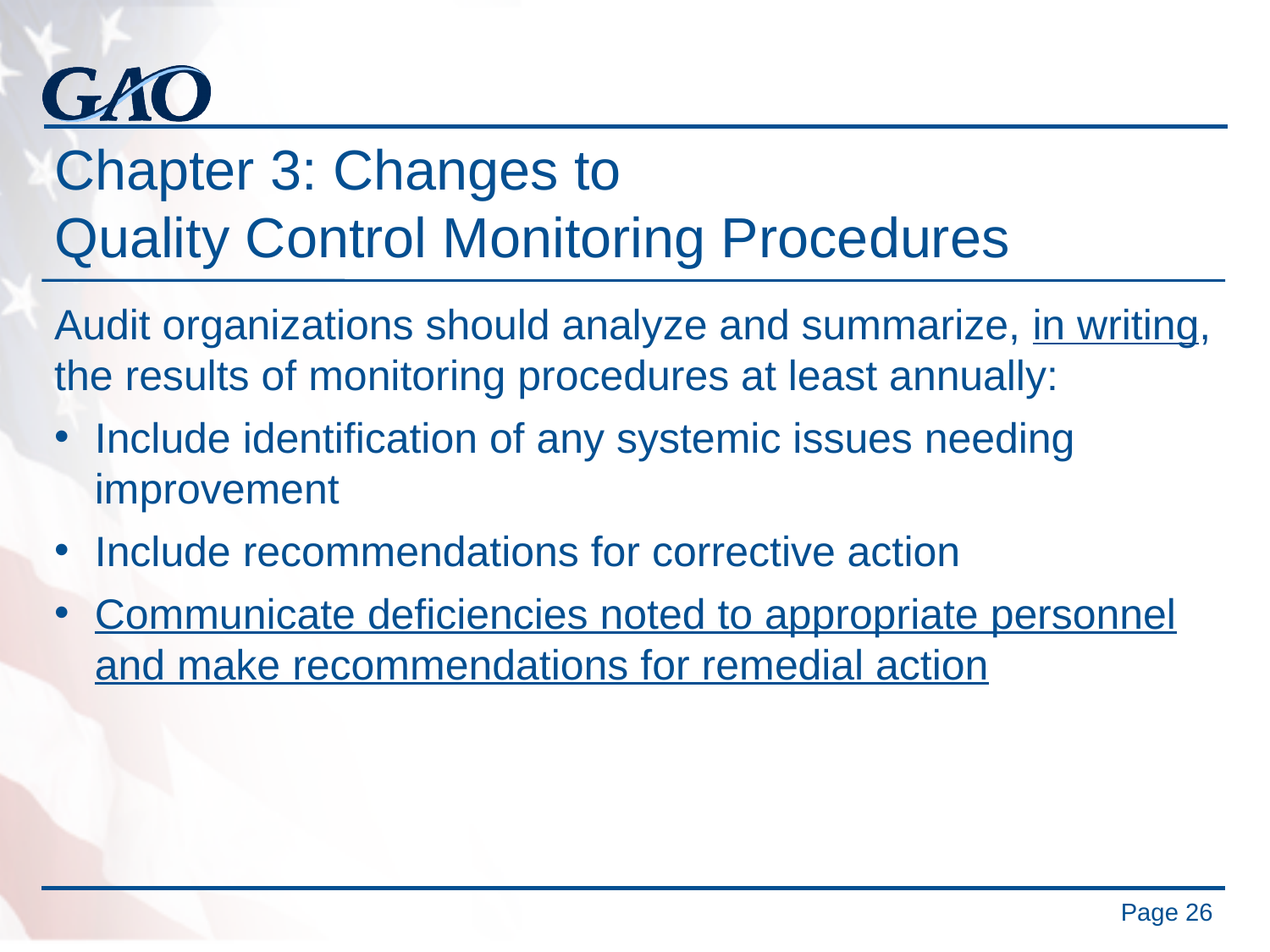

# Chapter 3: Changes to Quality Control Monitoring Procedures
Audit organizations should analyze and summarize, in writing, the results of monitoring procedures at least annually:
Include identification of any systemic issues needing improvement
Include recommendations for corrective action
Communicate deficiencies noted to appropriate personnel and make recommendations for remedial action

26